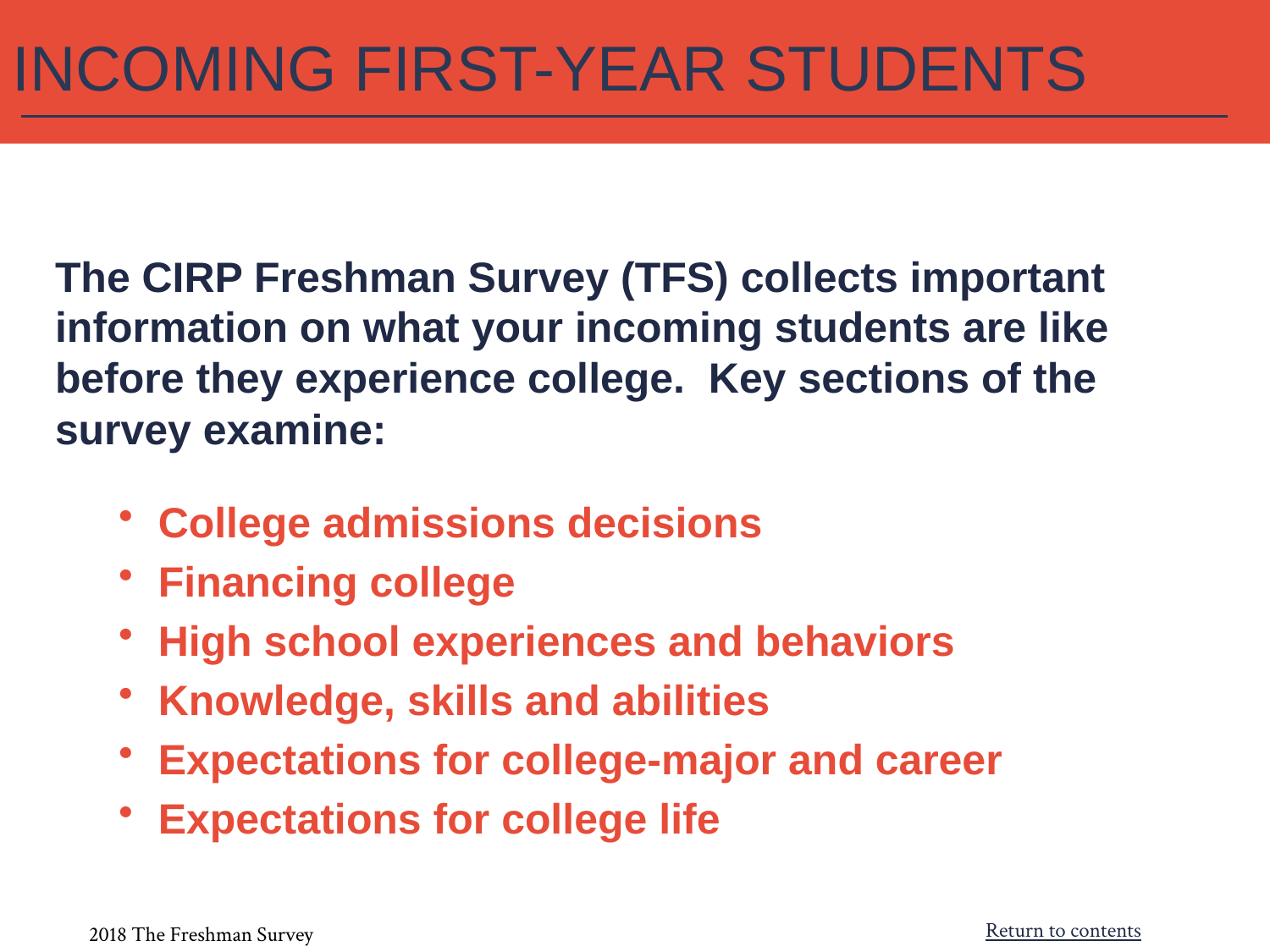

INCOMING FIRST-YEAR STUDENTS

# The First Year is Important…
The CIRP Freshman Survey (TFS) collects important information on what your incoming students are like before they experience college.  Key sections of the survey examine:

College admissions decisions
Financing college
High school experiences and behaviors
Knowledge, skills and abilities
Expectations for college-major and career
Expectations for college life

2
2018 The Freshman Survey